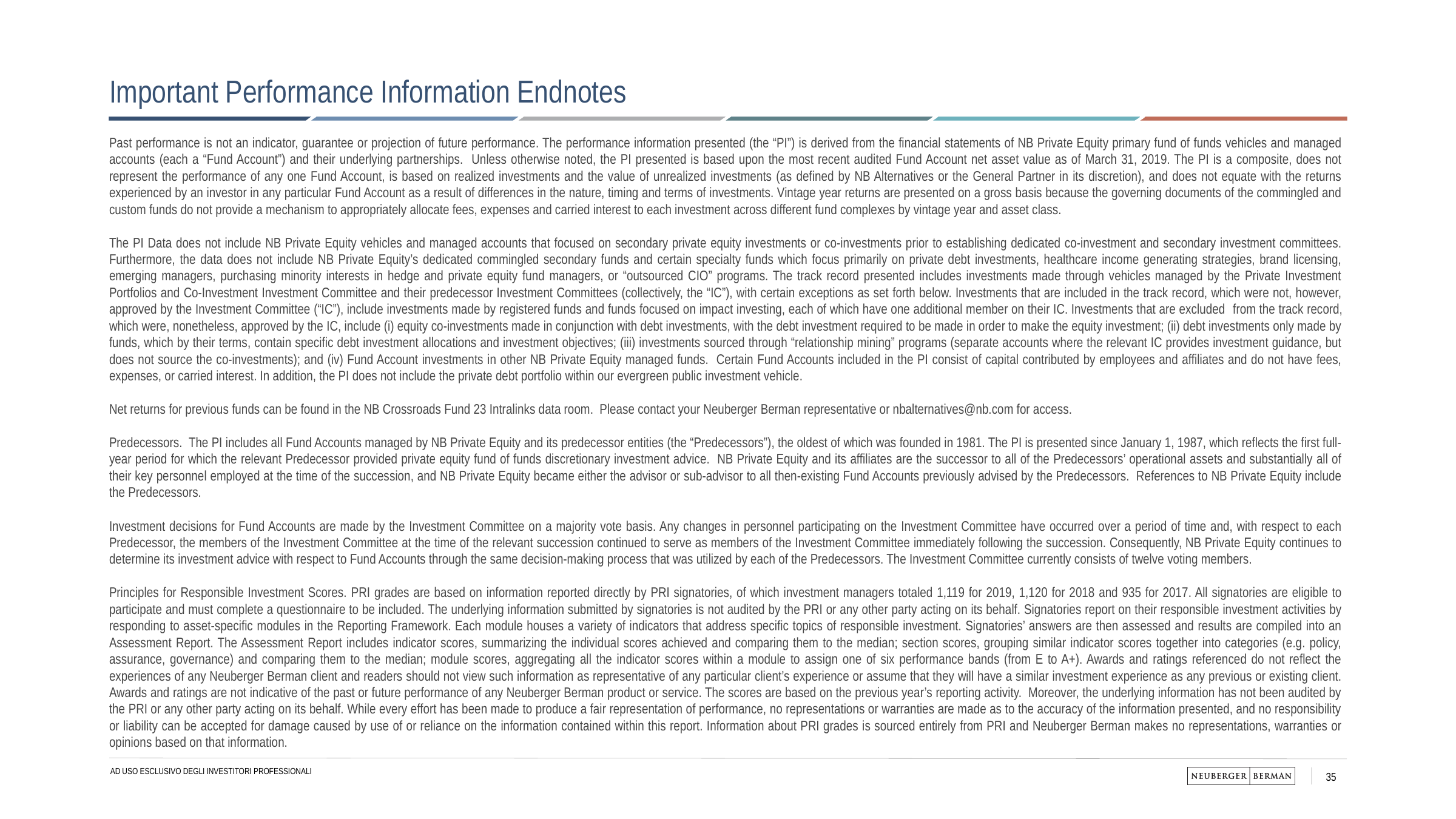

# Important Performance Information Endnotes
Past performance is not an indicator, guarantee or projection of future performance. The performance information presented (the “PI”) is derived from the financial statements of NB Private Equity primary fund of funds vehicles and managed accounts (each a “Fund Account”) and their underlying partnerships.  Unless otherwise noted, the PI presented is based upon the most recent audited Fund Account net asset value as of March 31, 2019. The PI is a composite, does not represent the performance of any one Fund Account, is based on realized investments and the value of unrealized investments (as defined by NB Alternatives or the General Partner in its discretion), and does not equate with the returns experienced by an investor in any particular Fund Account as a result of differences in the nature, timing and terms of investments. Vintage year returns are presented on a gross basis because the governing documents of the commingled and custom funds do not provide a mechanism to appropriately allocate fees, expenses and carried interest to each investment across different fund complexes by vintage year and asset class.

The PI Data does not include NB Private Equity vehicles and managed accounts that focused on secondary private equity investments or co-investments prior to establishing dedicated co-investment and secondary investment committees. Furthermore, the data does not include NB Private Equity’s dedicated commingled secondary funds and certain specialty funds which focus primarily on private debt investments, healthcare income generating strategies, brand licensing, emerging managers, purchasing minority interests in hedge and private equity fund managers, or “outsourced CIO” programs. The track record presented includes investments made through vehicles managed by the Private Investment Portfolios and Co-Investment Investment Committee and their predecessor Investment Committees (collectively, the “IC”), with certain exceptions as set forth below. Investments that are included in the track record, which were not, however, approved by the Investment Committee (“IC”), include investments made by registered funds and funds focused on impact investing, each of which have one additional member on their IC. Investments that are excluded  from the track record, which were, nonetheless, approved by the IC, include (i) equity co-investments made in conjunction with debt investments, with the debt investment required to be made in order to make the equity investment; (ii) debt investments only made by funds, which by their terms, contain specific debt investment allocations and investment objectives; (iii) investments sourced through “relationship mining” programs (separate accounts where the relevant IC provides investment guidance, but does not source the co-investments); and (iv) Fund Account investments in other NB Private Equity managed funds.  Certain Fund Accounts included in the PI consist of capital contributed by employees and affiliates and do not have fees, expenses, or carried interest. In addition, the PI does not include the private debt portfolio within our evergreen public investment vehicle.

Net returns for previous funds can be found in the NB Crossroads Fund 23 Intralinks data room.  Please contact your Neuberger Berman representative or nbalternatives@nb.com for access.

Predecessors.  The PI includes all Fund Accounts managed by NB Private Equity and its predecessor entities (the “Predecessors”), the oldest of which was founded in 1981. The PI is presented since January 1, 1987, which reflects the first full-year period for which the relevant Predecessor provided private equity fund of funds discretionary investment advice.  NB Private Equity and its affiliates are the successor to all of the Predecessors’ operational assets and substantially all of their key personnel employed at the time of the succession, and NB Private Equity became either the advisor or sub-advisor to all then-existing Fund Accounts previously advised by the Predecessors.  References to NB Private Equity include the Predecessors.

Investment decisions for Fund Accounts are made by the Investment Committee on a majority vote basis. Any changes in personnel participating on the Investment Committee have occurred over a period of time and, with respect to each Predecessor, the members of the Investment Committee at the time of the relevant succession continued to serve as members of the Investment Committee immediately following the succession. Consequently, NB Private Equity continues to determine its investment advice with respect to Fund Accounts through the same decision-making process that was utilized by each of the Predecessors. The Investment Committee currently consists of twelve voting members.

Principles for Responsible Investment Scores. PRI grades are based on information reported directly by PRI signatories, of which investment managers totaled 1,119 for 2019, 1,120 for 2018 and 935 for 2017. All signatories are eligible to participate and must complete a questionnaire to be included. The underlying information submitted by signatories is not audited by the PRI or any other party acting on its behalf. Signatories report on their responsible investment activities by responding to asset-specific modules in the Reporting Framework. Each module houses a variety of indicators that address specific topics of responsible investment. Signatories’ answers are then assessed and results are compiled into an Assessment Report. The Assessment Report includes indicator scores, summarizing the individual scores achieved and comparing them to the median; section scores, grouping similar indicator scores together into categories (e.g. policy, assurance, governance) and comparing them to the median; module scores, aggregating all the indicator scores within a module to assign one of six performance bands (from E to A+). Awards and ratings referenced do not reflect the experiences of any Neuberger Berman client and readers should not view such information as representative of any particular client’s experience or assume that they will have a similar investment experience as any previous or existing client. Awards and ratings are not indicative of the past or future performance of any Neuberger Berman product or service. The scores are based on the previous year’s reporting activity.  Moreover, the underlying information has not been audited by the PRI or any other party acting on its behalf. While every effort has been made to produce a fair representation of performance, no representations or warranties are made as to the accuracy of the information presented, and no responsibility or liability can be accepted for damage caused by use of or reliance on the information contained within this report. Information about PRI grades is sourced entirely from PRI and Neuberger Berman makes no representations, warranties or opinions based on that information.